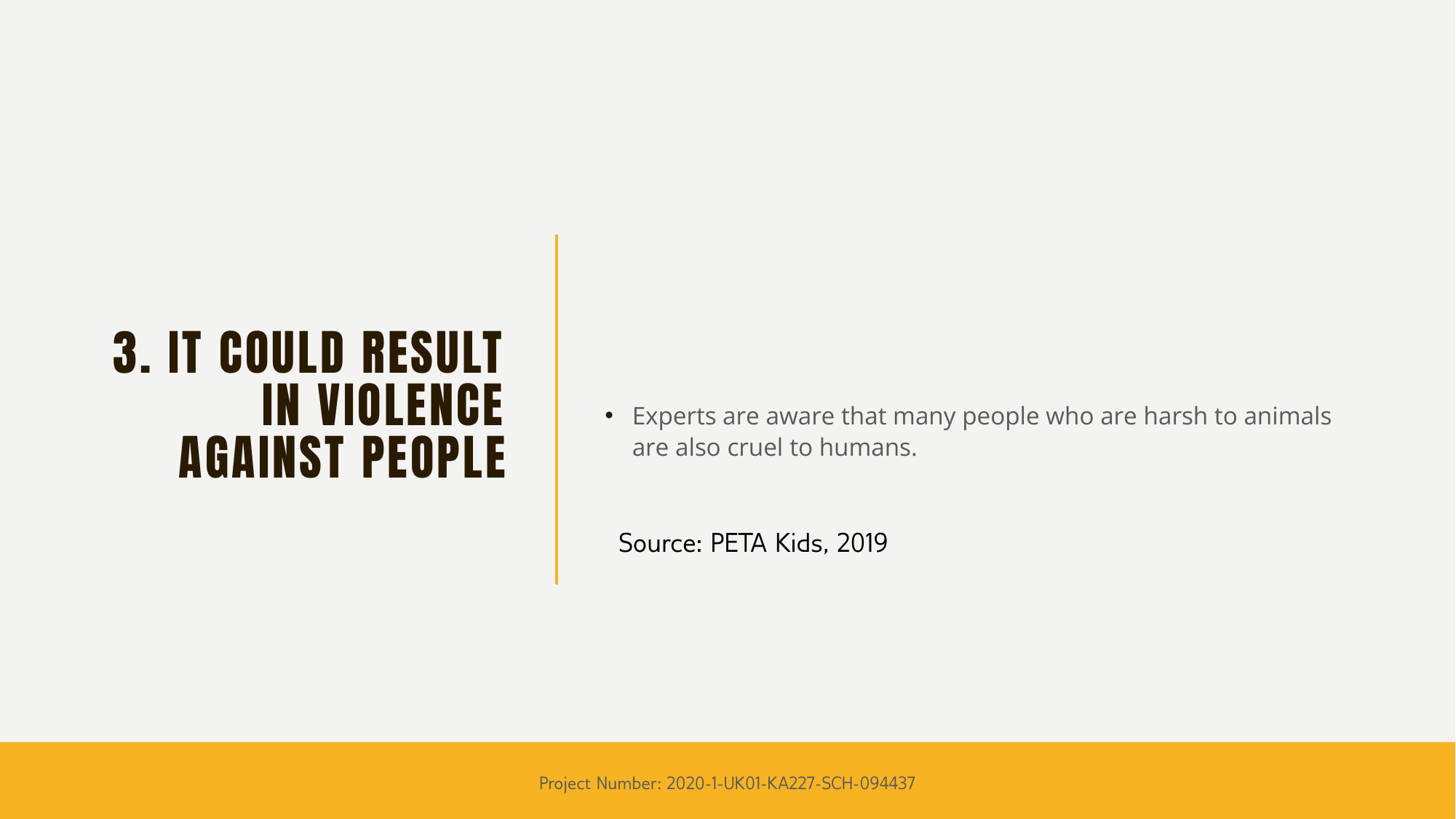

# 3. It could result in violence against people

Experts are aware that many people who are harsh to animals are also cruel to humans.
Source: PETA Kids, 2019
Project Number: 2020-1-UK01-KA227-SCH-094437